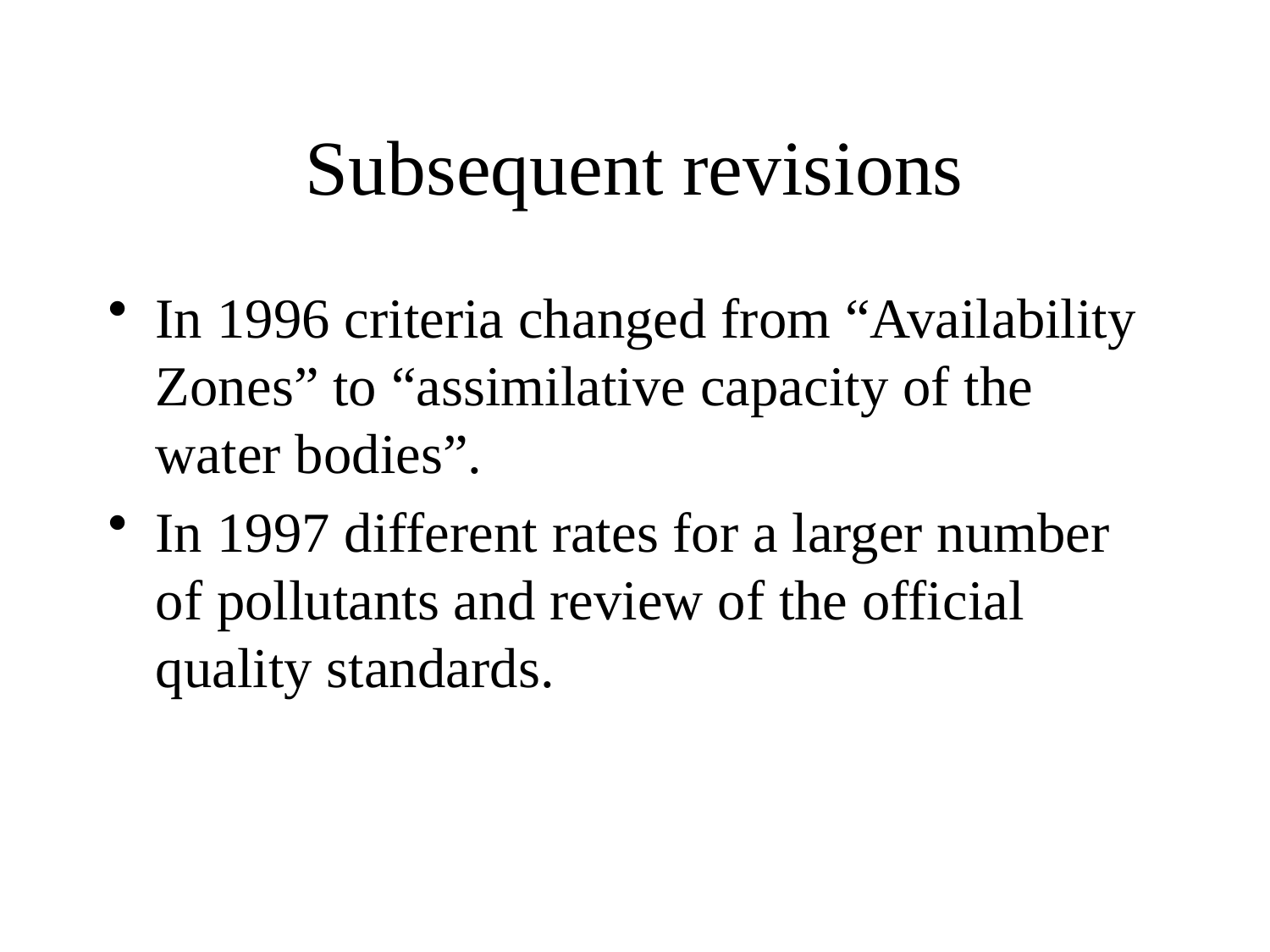

# Subsequent revisions
In 1996 criteria changed from “Availability Zones” to “assimilative capacity of the water bodies”.
In 1997 different rates for a larger number of pollutants and review of the official quality standards.